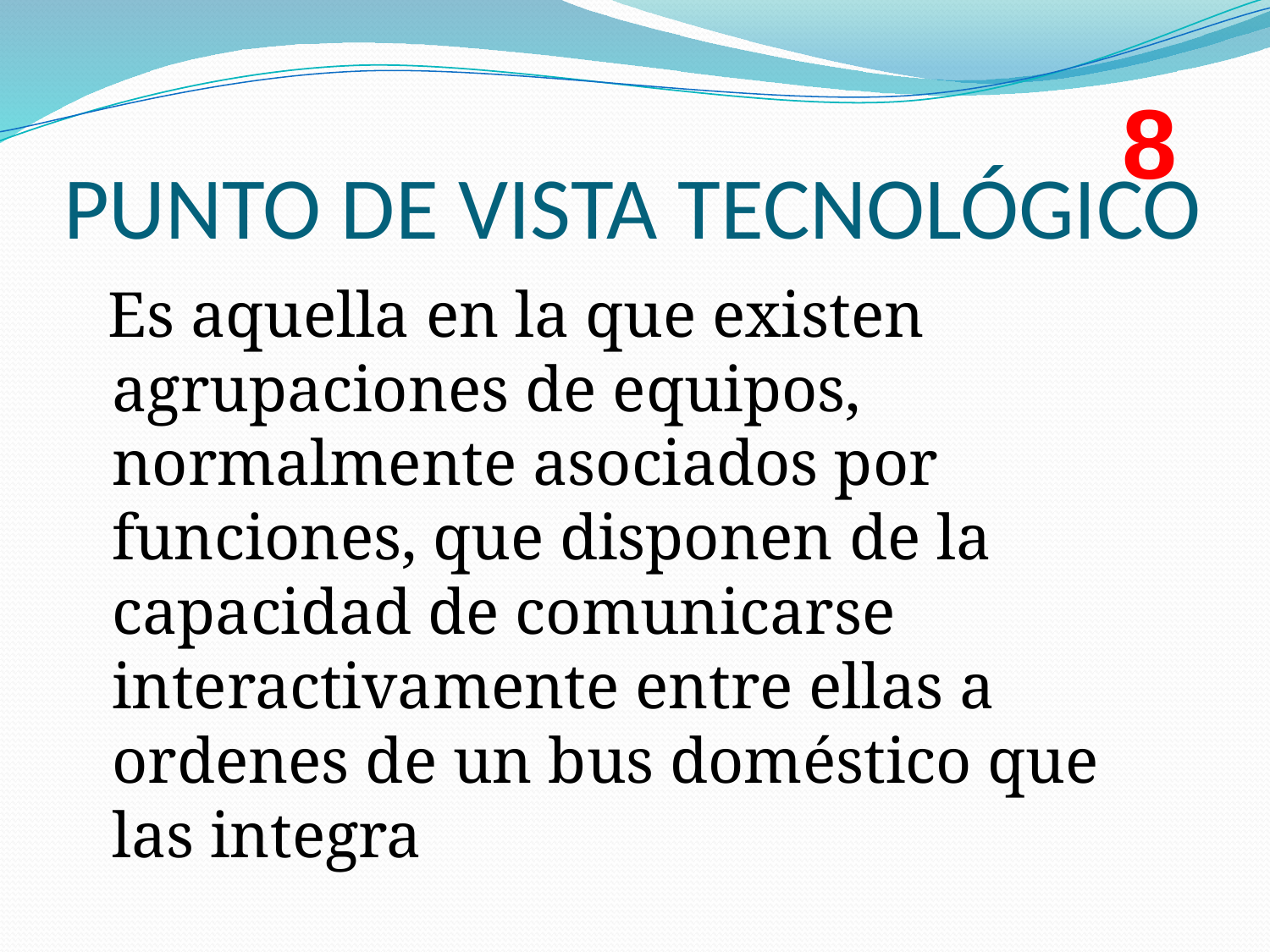

8
# PUNTO DE VISTA TECNOLÓGICO
  Es aquella en la que existen agrupaciones de equipos, normalmente asociados por funciones, que disponen de la capacidad de comunicarse interactivamente entre ellas a ordenes de un bus doméstico que las integra